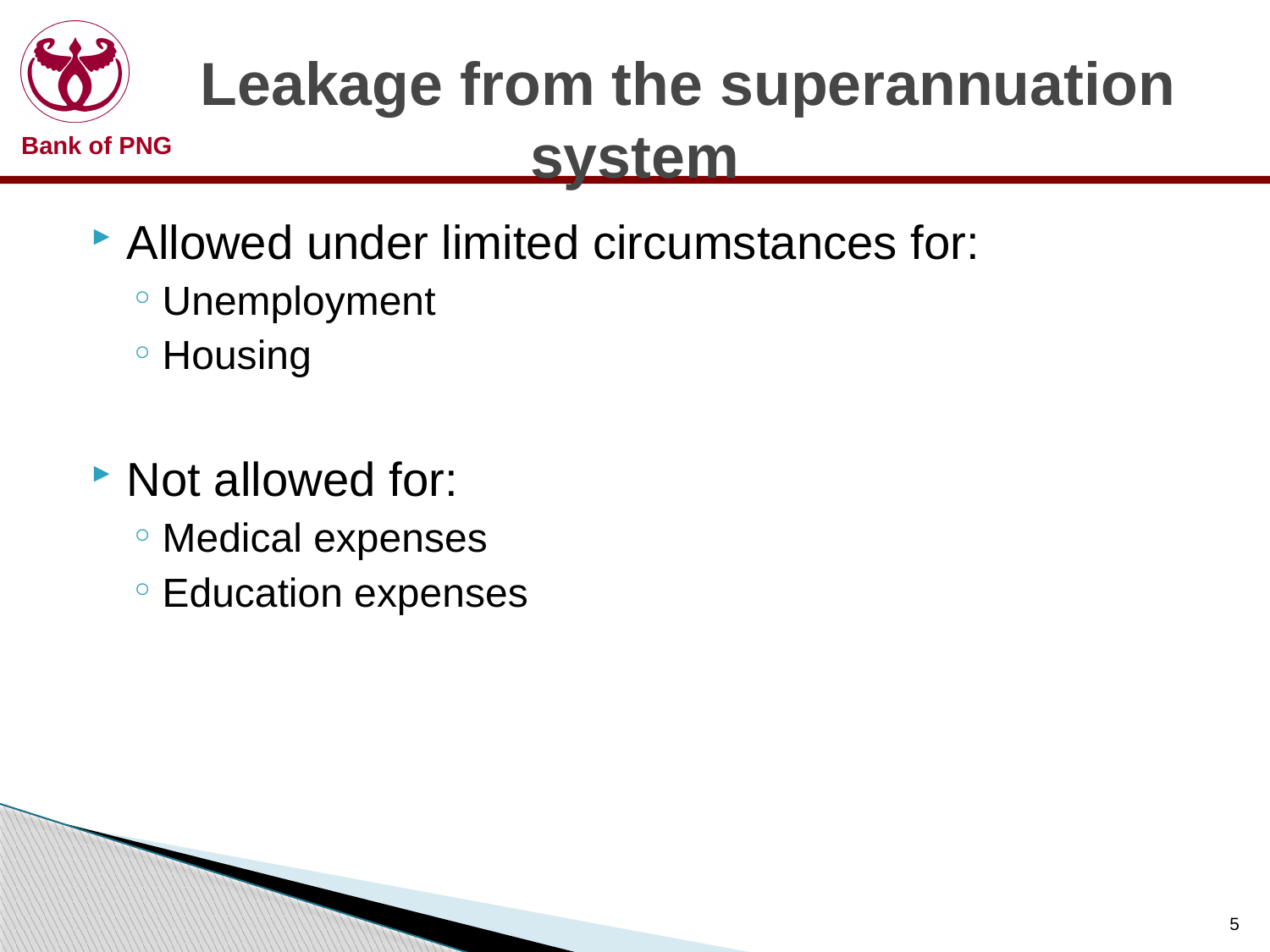

# Leakage from the superannuation system
Allowed under limited circumstances for:
Unemployment
Housing

Not allowed for:
Medical expenses
Education expenses

5